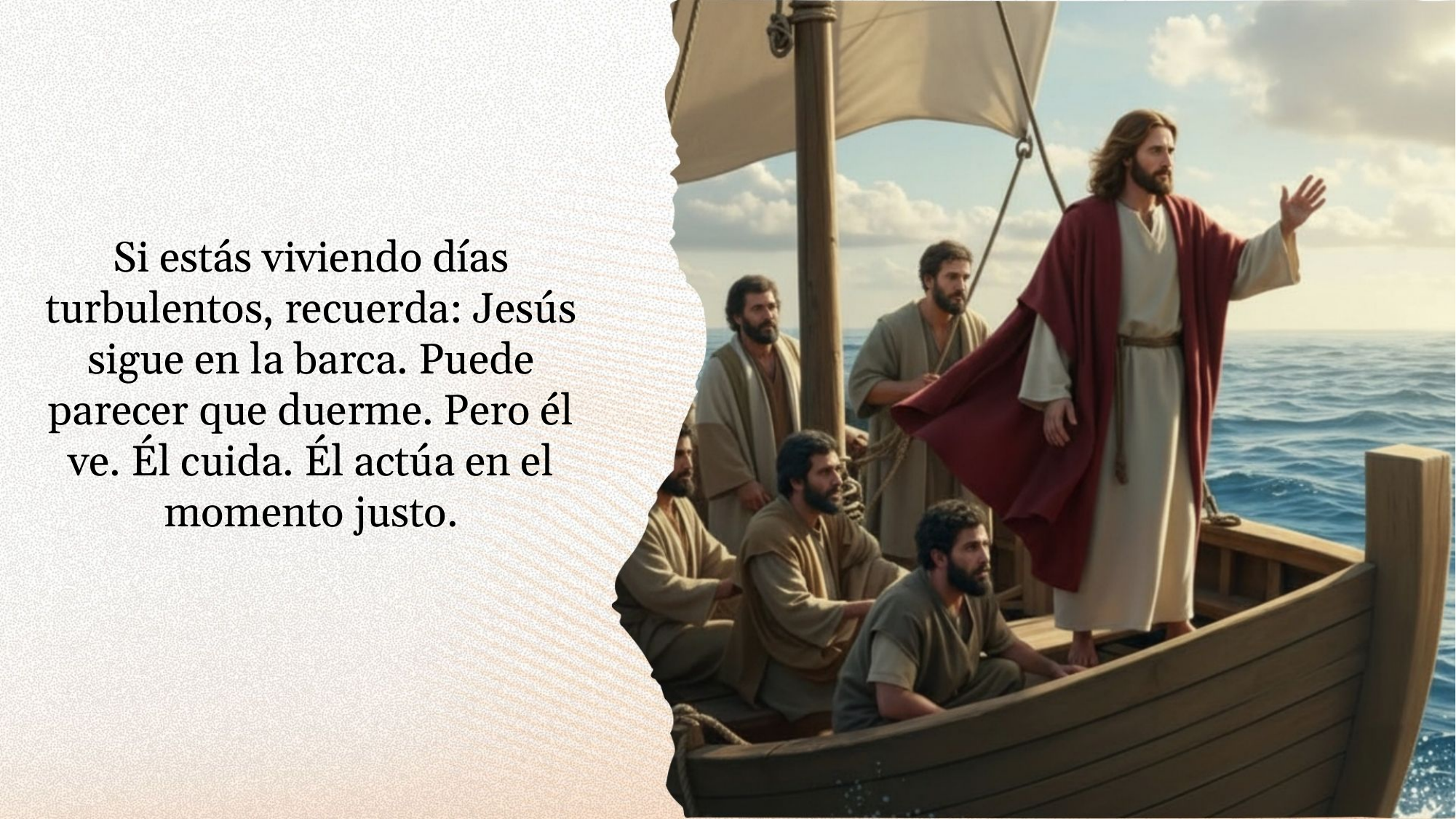

Si estás viviendo días turbulentos, recuerda: Jesús sigue en la barca. Puede parecer que duerme. Pero él ve. Él cuida. Él actúa en el momento justo.